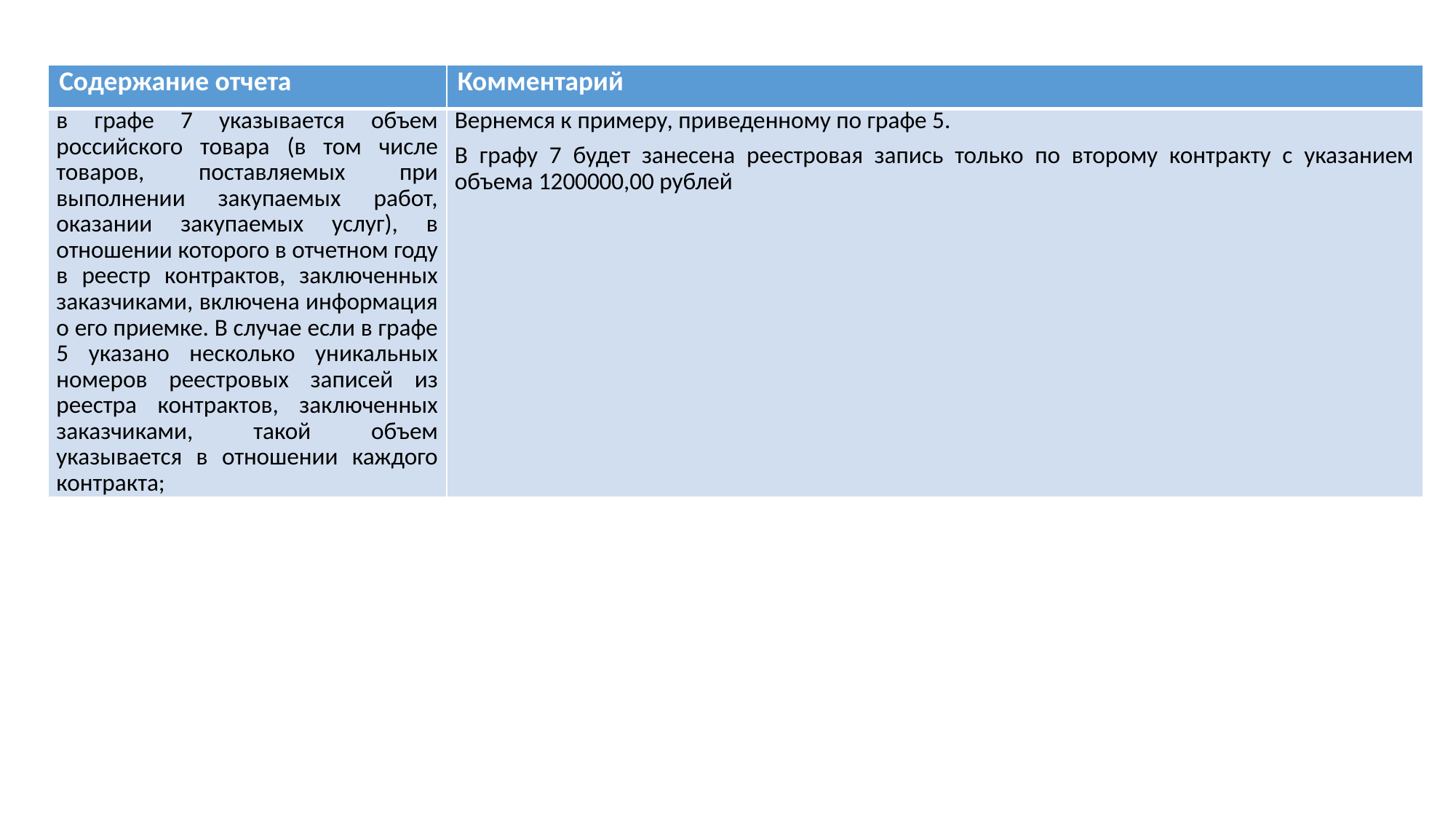

| Содержание отчета | Комментарий |
| --- | --- |
| в графе 7 указывается объем российского товара (в том числе товаров, поставляемых при выполнении закупаемых работ, оказании закупаемых услуг), в отношении которого в отчетном году в реестр контрактов, заключенных заказчиками, включена информация о его приемке. В случае если в графе 5 указано несколько уникальных номеров реестровых записей из реестра контрактов, заключенных заказчиками, такой объем указывается в отношении каждого контракта; | Вернемся к примеру, приведенному по графе 5. В графу 7 будет занесена реестровая запись только по второму контракту с указанием объема 1200000,00 рублей |